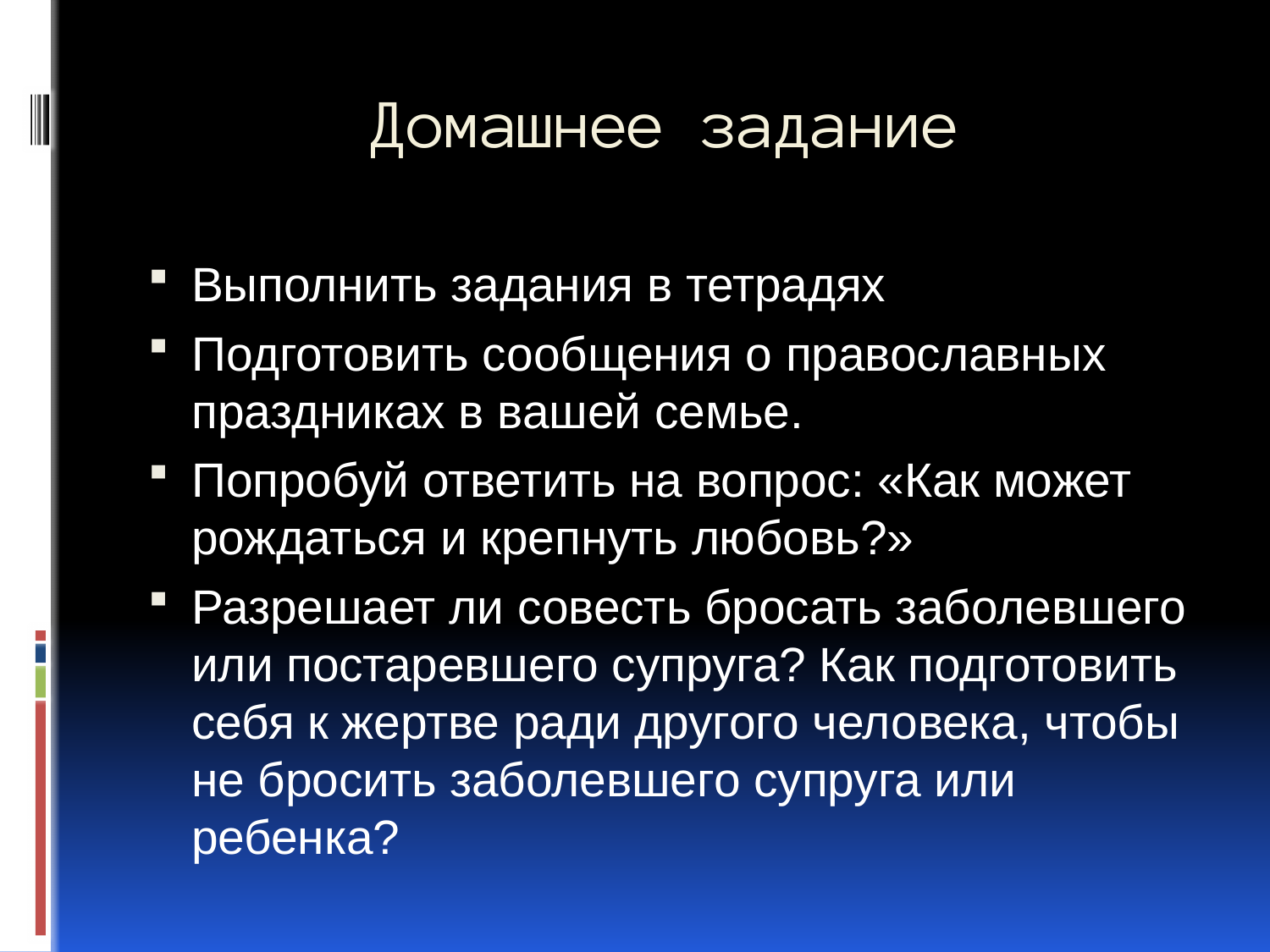

# Домашнее задание
Выполнить задания в тетрадях
Подготовить сообщения о православных праздниках в вашей семье.
Попробуй ответить на вопрос: «Как может рождаться и крепнуть любовь?»
Разрешает ли совесть бросать заболевшего или постаревшего супруга? Как подготовить себя к жертве ради другого человека, чтобы не бросить заболевшего супруга или ребенка?